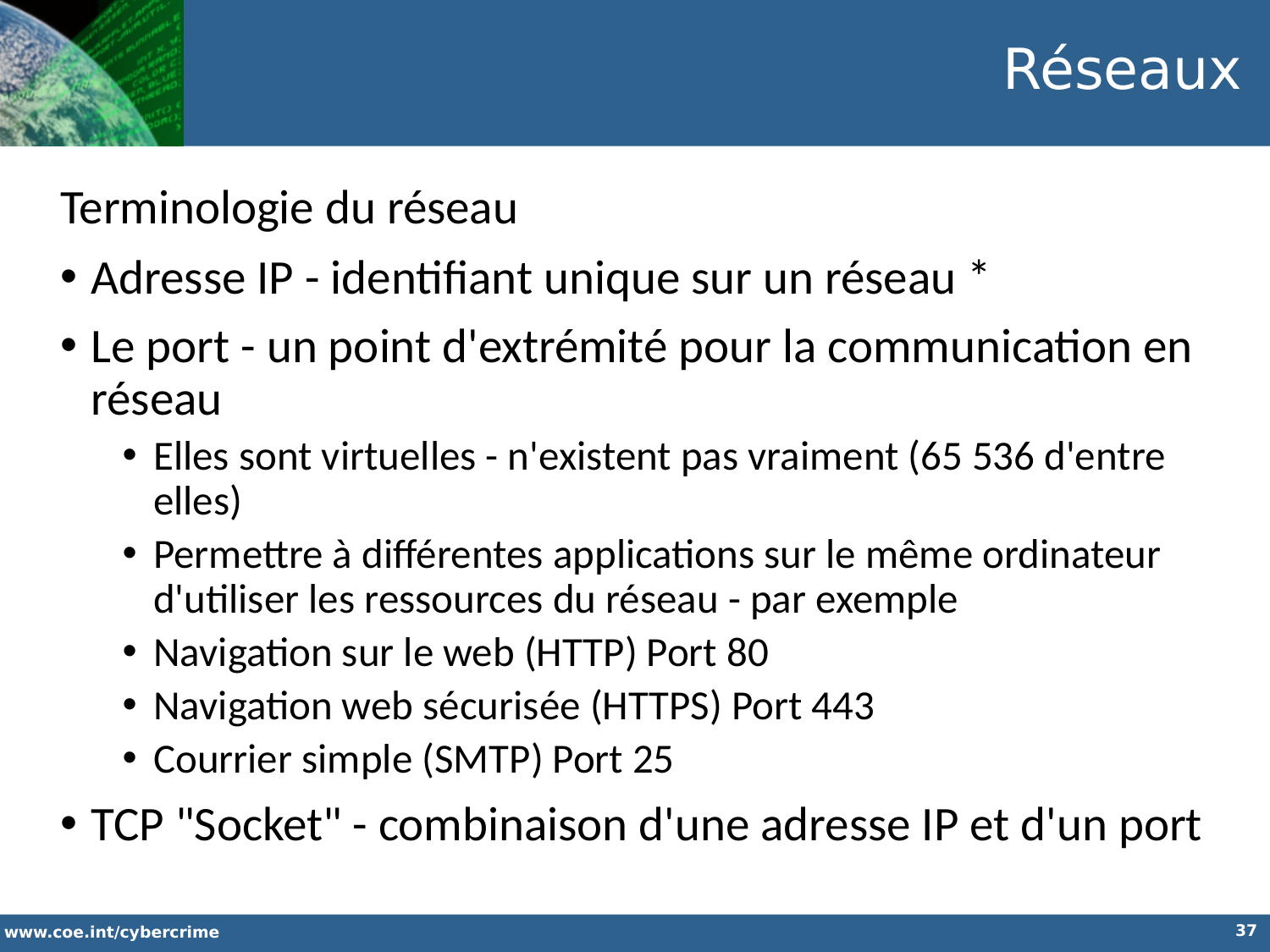

Réseaux
Terminologie du réseau
Adresse IP - identifiant unique sur un réseau *
Le port - un point d'extrémité pour la communication en réseau
Elles sont virtuelles - n'existent pas vraiment (65 536 d'entre elles)
Permettre à différentes applications sur le même ordinateur d'utiliser les ressources du réseau - par exemple
Navigation sur le web (HTTP) Port 80
Navigation web sécurisée (HTTPS) Port 443
Courrier simple (SMTP) Port 25
TCP "Socket" - combinaison d'une adresse IP et d'un port